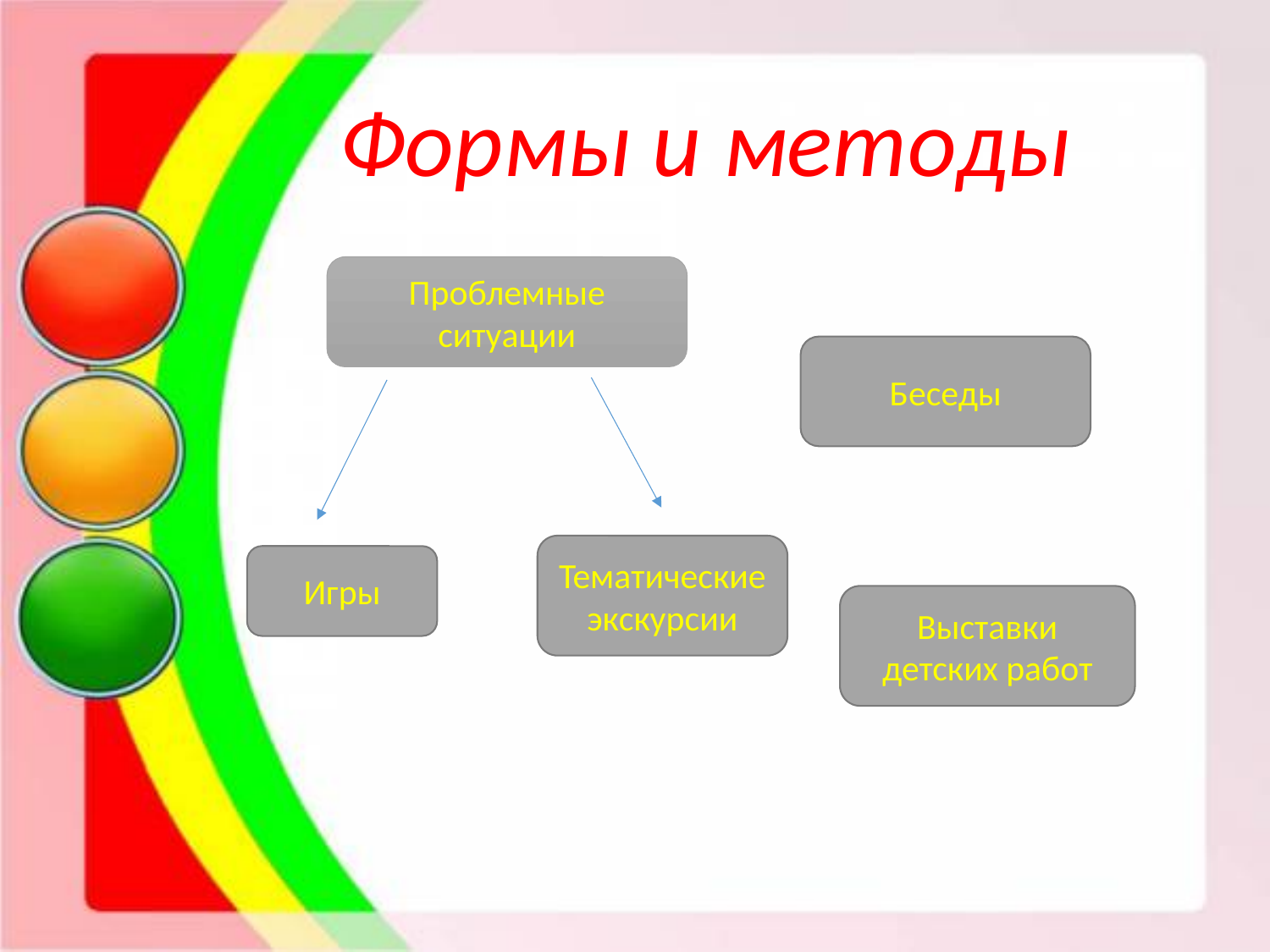

# Формы и методы
Проблемные ситуации
Беседы
Тематические экскурсии
Игры
Выставки детских работ